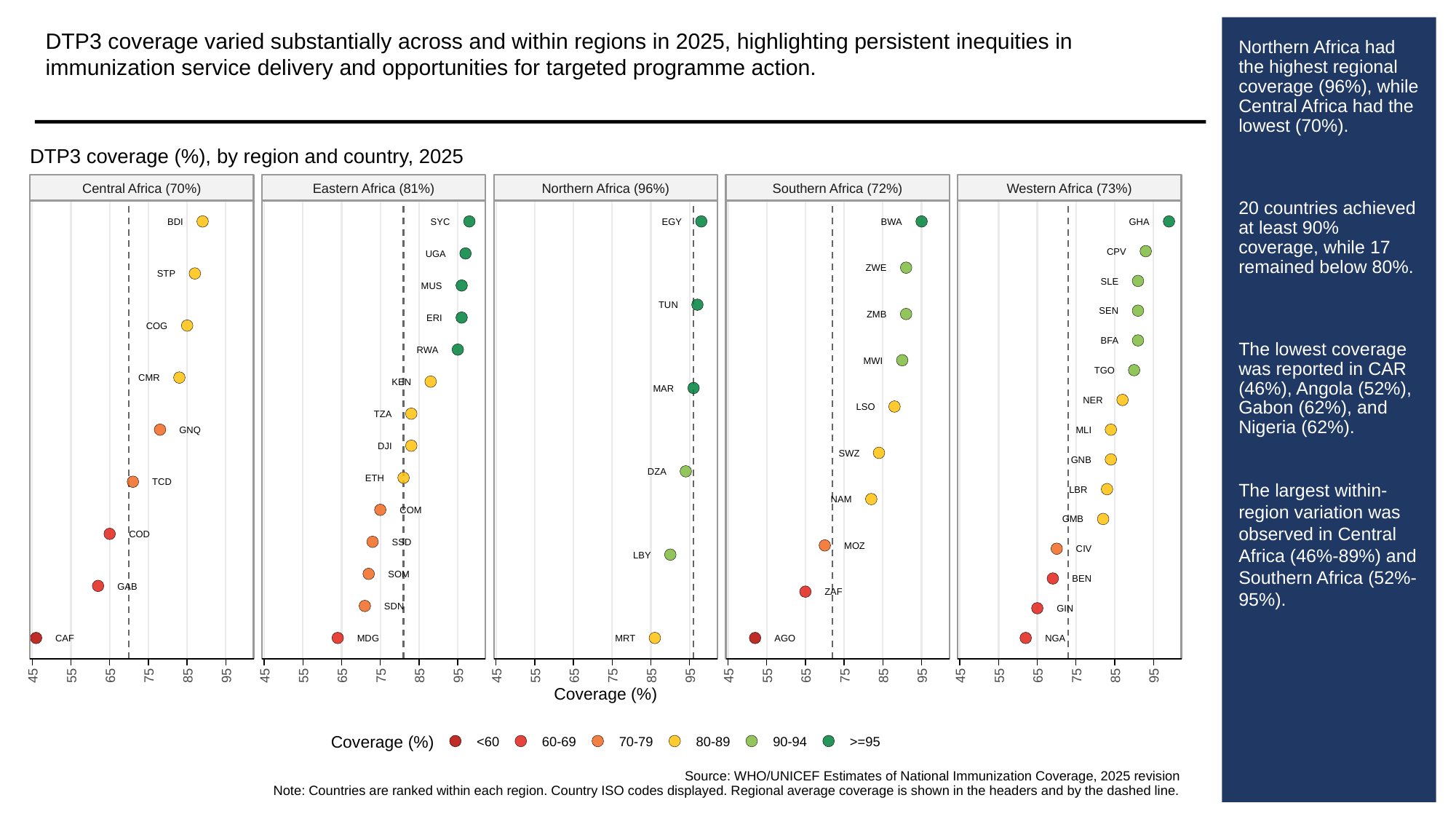

DTP3 coverage varied substantially across and within regions in 2025, highlighting persistent inequities in immunization service delivery and opportunities for targeted programme action.
# Northern Africa had the highest regional coverage (96%), while Central Africa had the lowest (70%).

20 countries achieved at least 90% coverage, while 17 remained below 80%.

The lowest coverage was reported in CAR (46%), Angola (52%), Gabon (62%), and Nigeria (62%).

The largest within-region variation was observed in Central Africa (46%-89%) and Southern Africa (52%-95%).

DTP3 coverage (%), by region and country, 2025

Central Africa (70%)
Eastern Africa (81%)
Northern Africa (96%)
Southern Africa (72%)
Western Africa (73%)

BDI
SYC
EGY
BWA
GHA

CPV
UGA

ZWE

STP

SLE

MUS

TUN

SEN

ZMB

ERI

COG

BFA

RWA

MWI

TGO

CMR

KEN

MAR

NER

LSO

TZA

GNQ
MLI

DJI

SWZ

GNB

DZA

ETH

TCD

LBR

NAM

COM

GMB

COD

SSD

MOZ

CIV

LBY

SOM

BEN

GAB

ZAF

SDN
GIN

CAF
MDG
MRT
AGO
NGA

45
55
65
75
85
95
45
55
65
75
85
95
45
55
65
75
85
95
45
55
65
75
85
95
45
55
65
75
85
95
Coverage (%)
Coverage (%)

<60
60-69
70-79
80-89
90-94
>=95
Source: WHO/UNICEF Estimates of National Immunization Coverage, 2025 revision
Note: Countries are ranked within each region. Country ISO codes displayed. Regional average coverage is shown in the headers and by the dashed line.